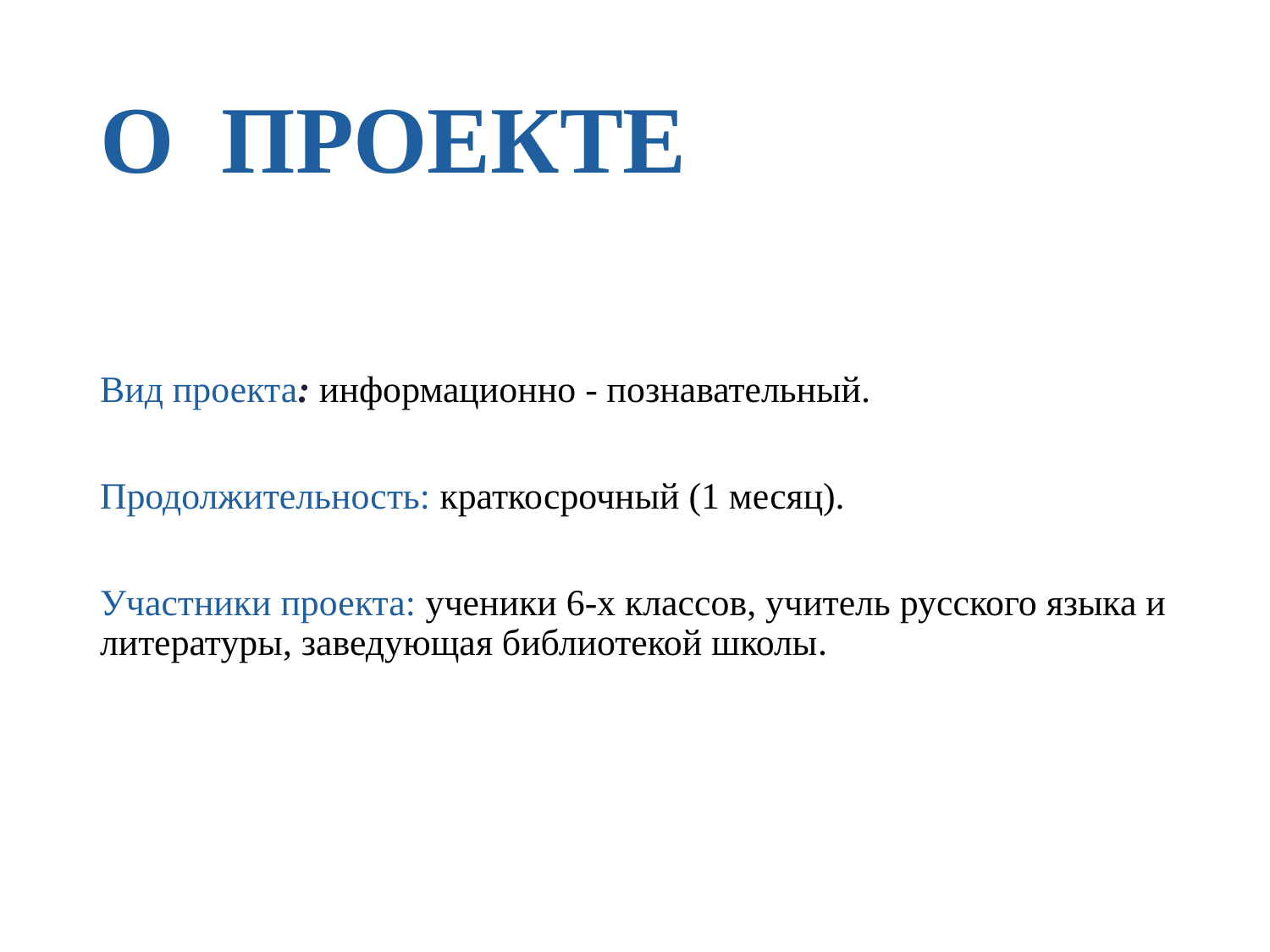

# О  ПРОЕКТЕ

Вид проекта: информационно - познавательный.

Продолжительность: краткосрочный (1 месяц).

Участники проекта: ученики 6-х классов, учитель русского языка и литературы, заведующая библиотекой школы.